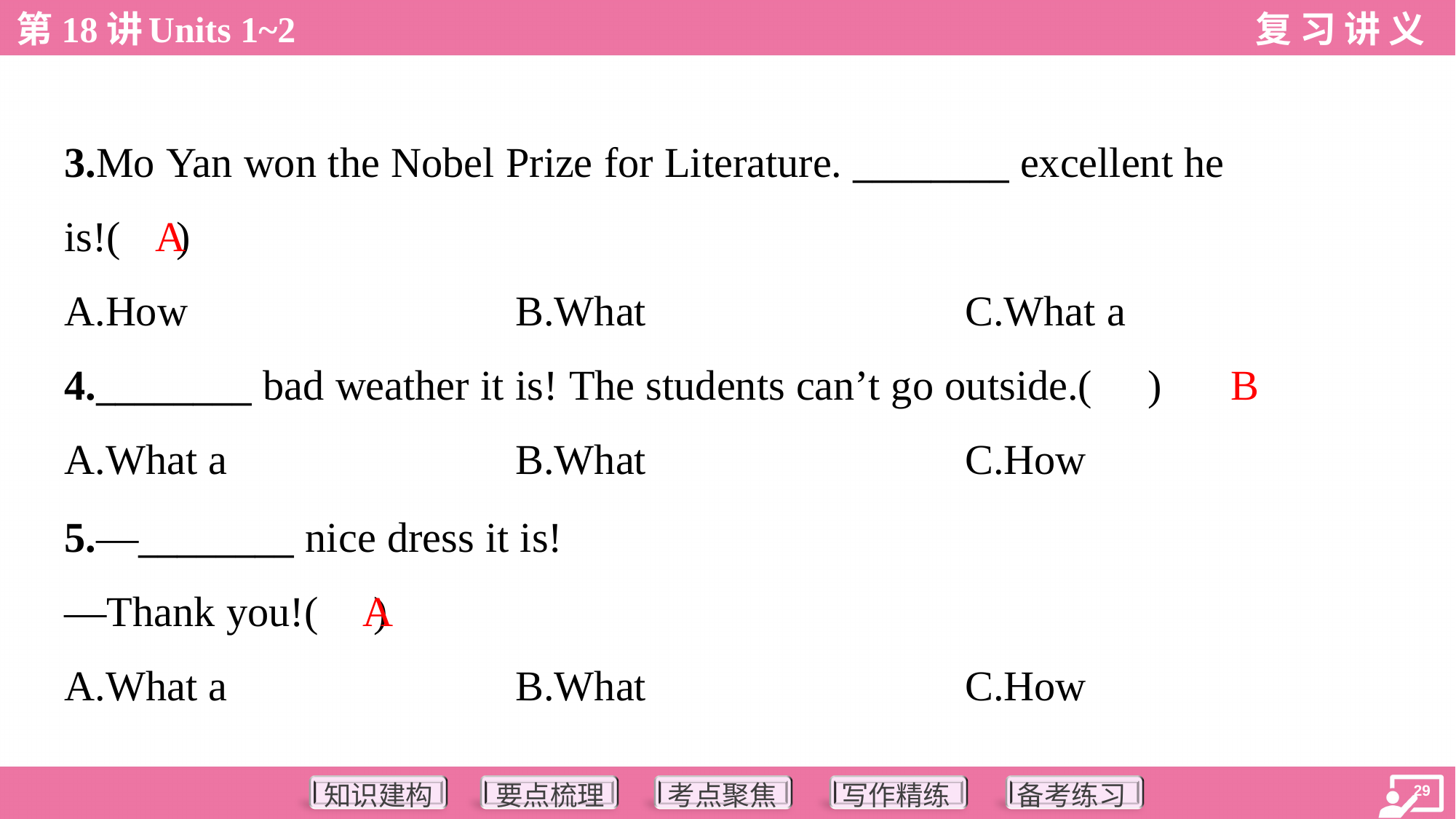

3.Mo Yan won the Nobel Prize for Literature. ________ excellent he
is!(     )
A
A.How	B.What	C.What a
B
4.________ bad weather it is! The students can’t go outside.(     )
A.What a	B.What	C.How
5.—________ nice dress it is!
—Thank you!(     )
A
A.What a	B.What	C.How